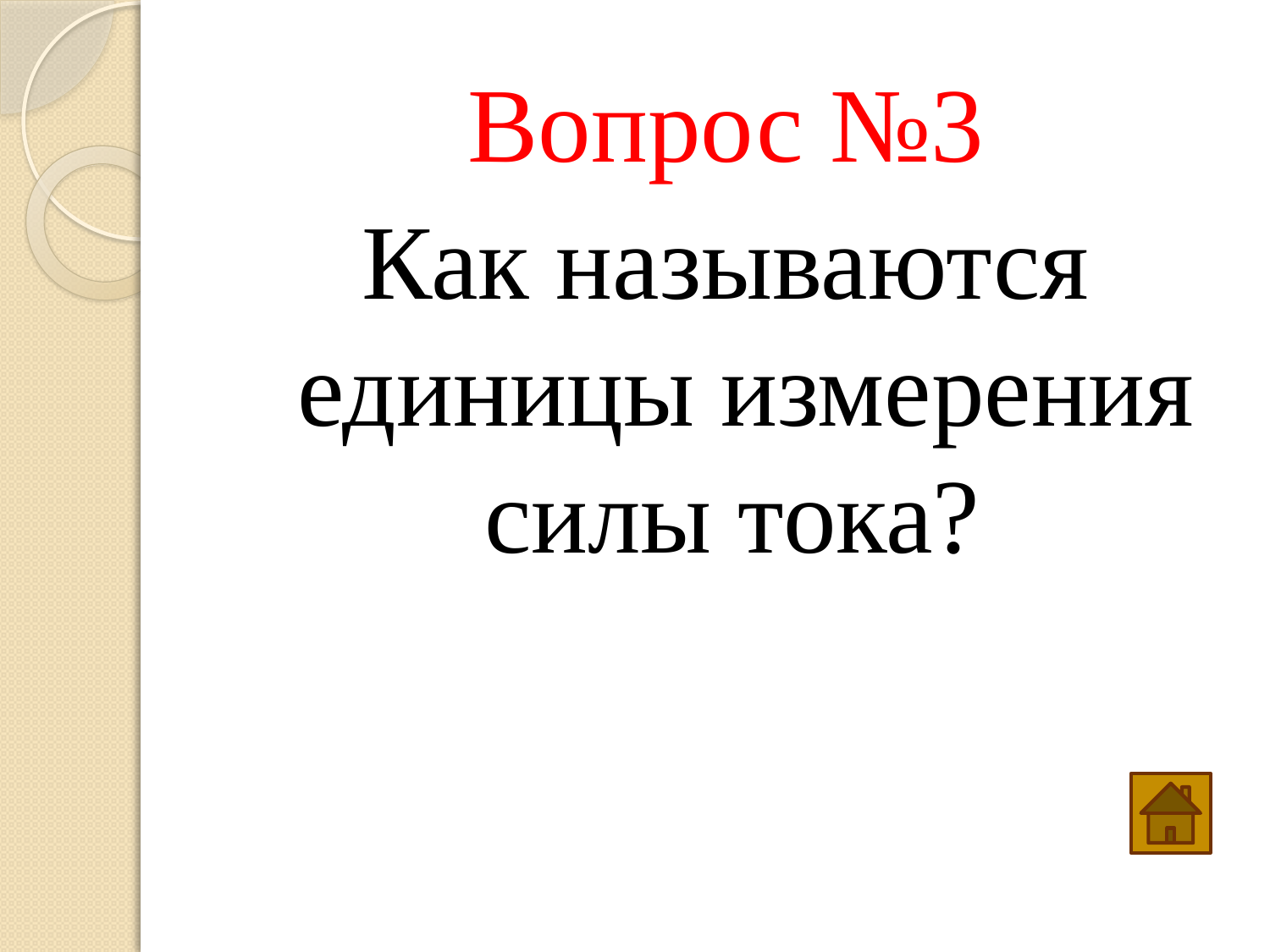

Вопрос №3
Как называются единицы измерения силы тока?